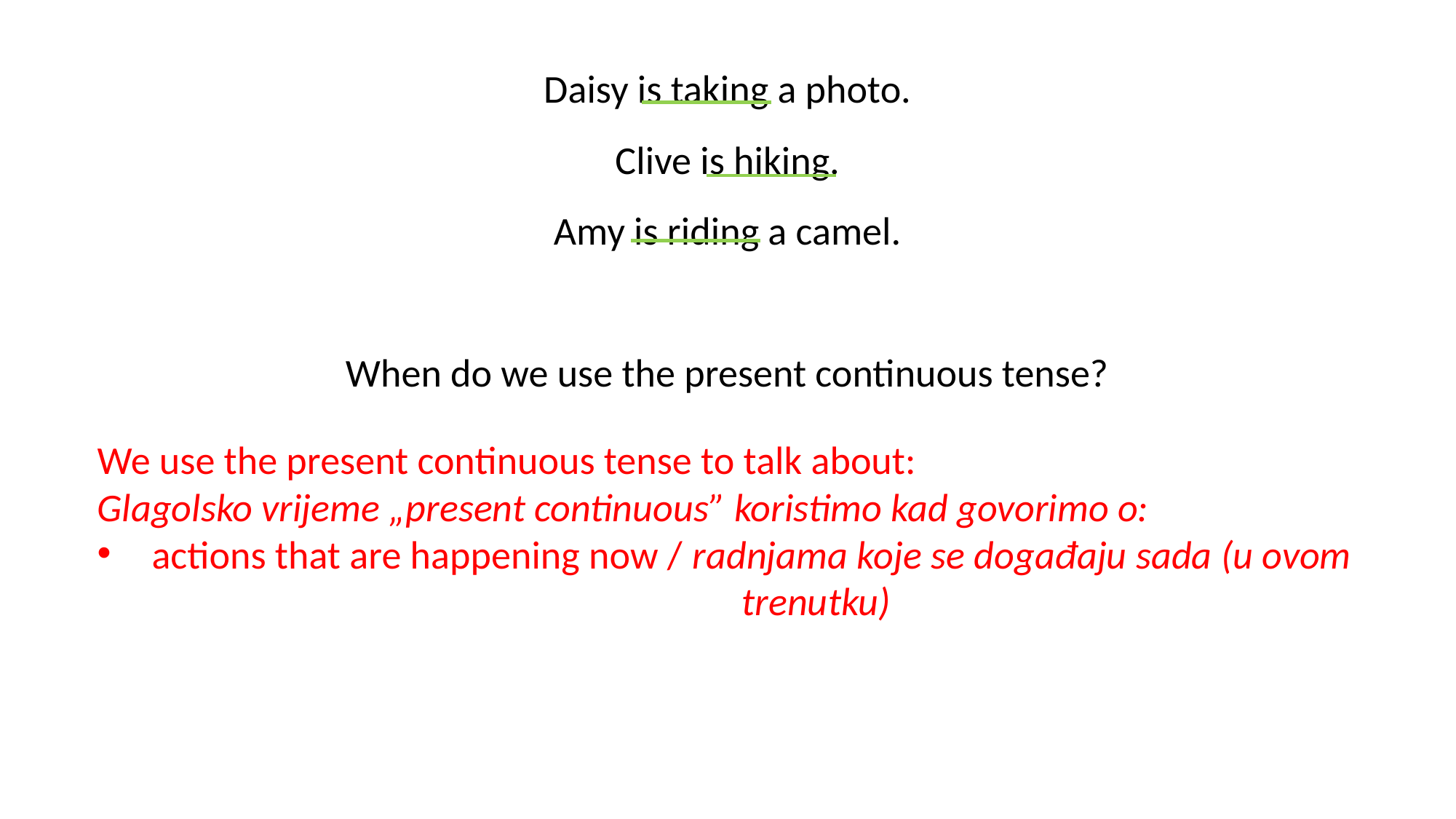

Daisy is taking a photo.
Clive is hiking.
Amy is riding a camel.

When do we use the present continuous tense?

We use the present continuous tense to talk about:
Glagolsko vrijeme „present continuous” koristimo kad govorimo o:
actions that are happening now / radnjama koje se događaju sada (u ovom    					     trenutku)